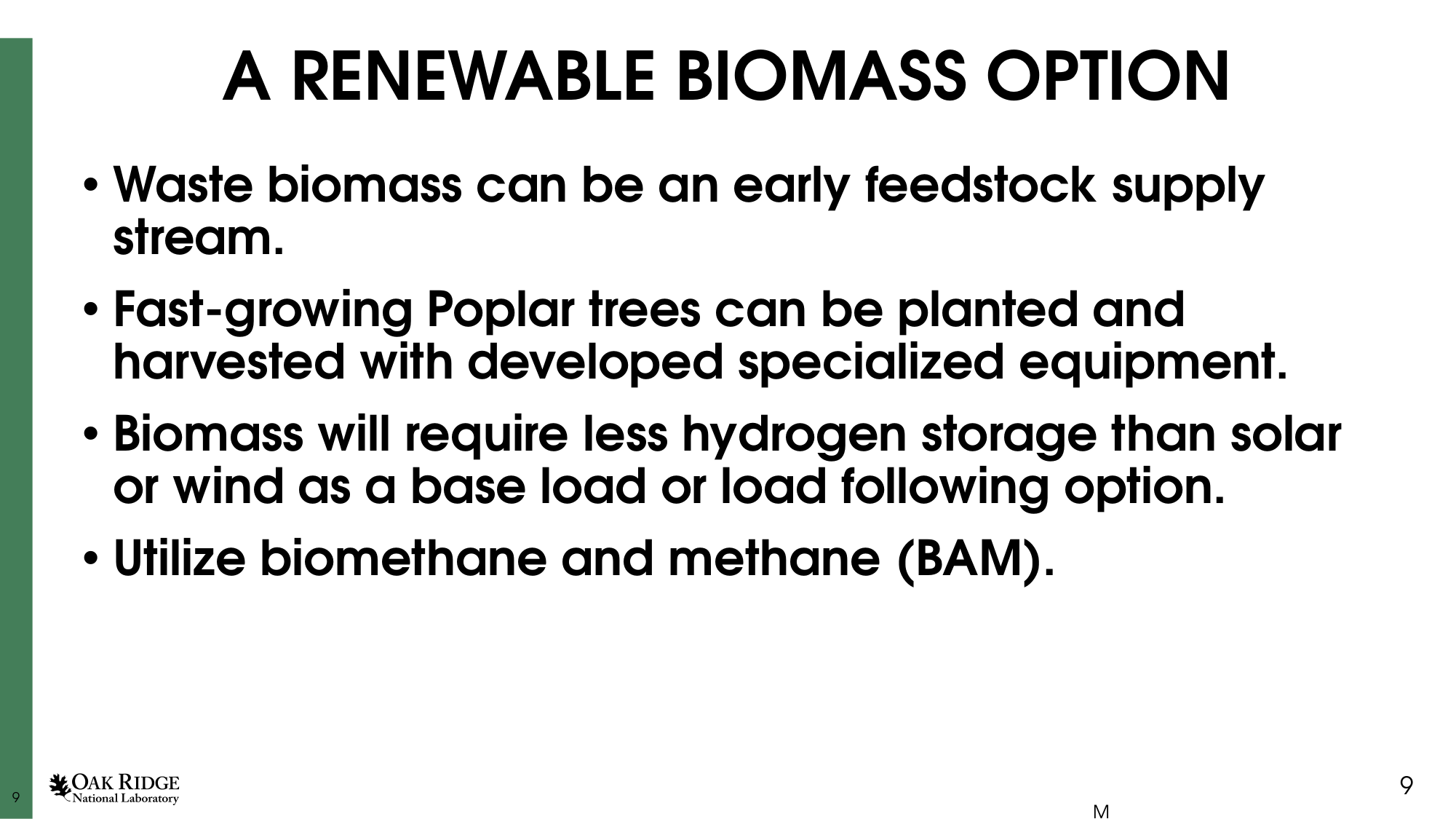

A RENEWABLE BIOMASS OPTION
Waste biomass can be an early feedstock supply stream.
Fast-growing Poplar trees can be planted and harvested with developed specialized equipment.
Biomass will require less hydrogen storage than solar or wind as a base load or load following option.
Utilize biomethane and methane (BAM).

9
9
M